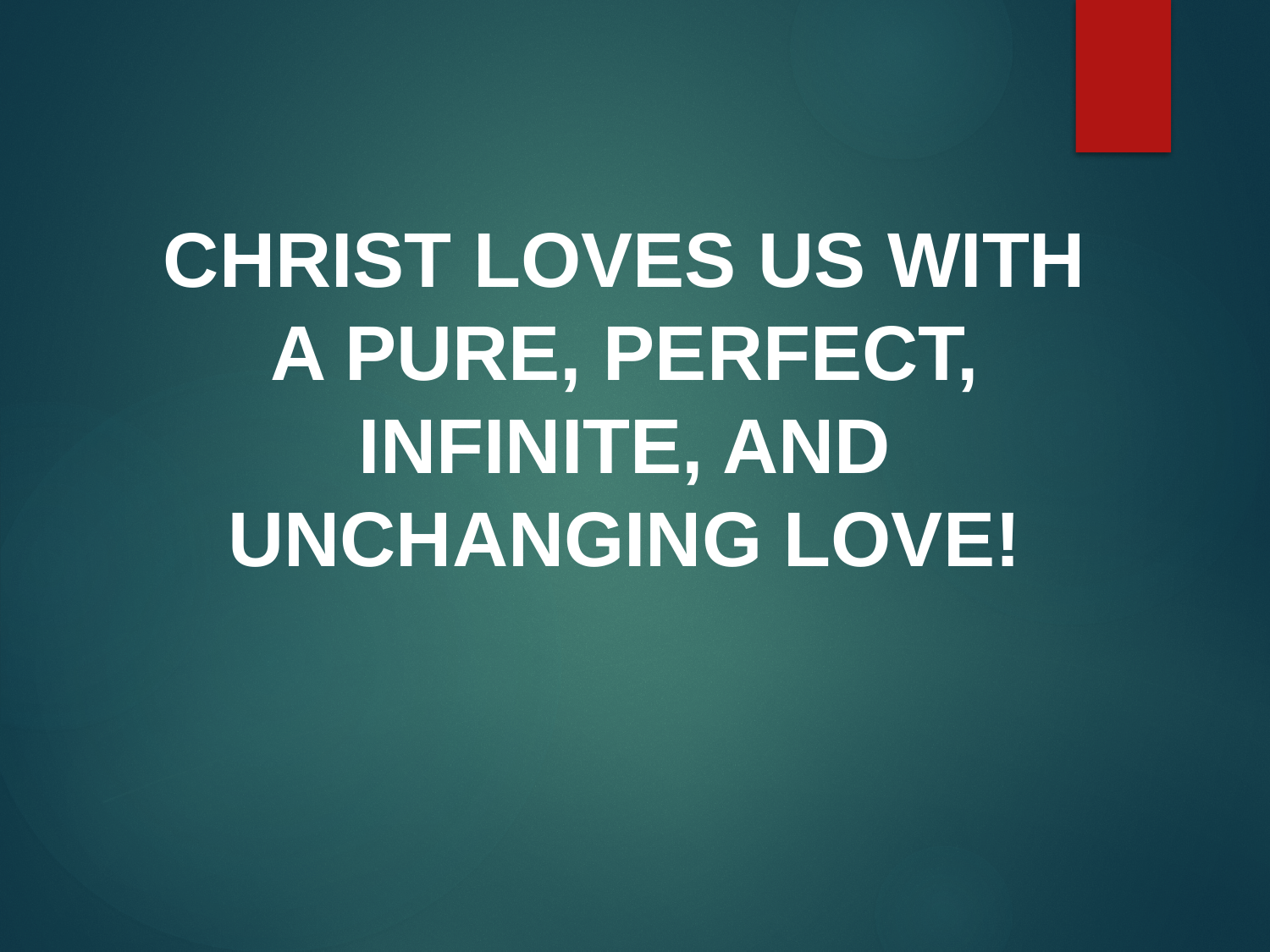

CHRIST LOVES US WITH A PURE, PERFECT, INFINITE, AND UNCHANGING LOVE!